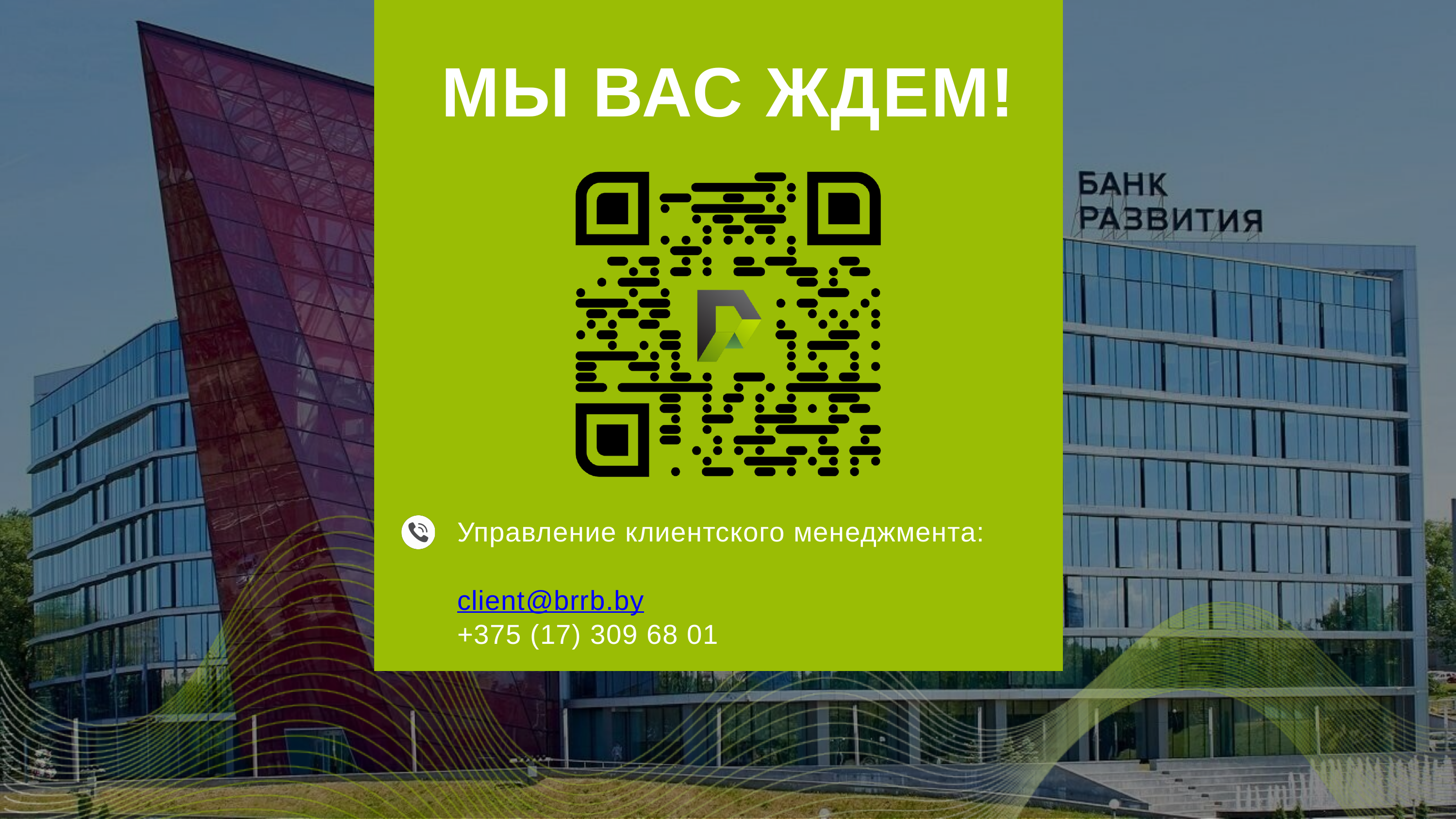

МЫ ВАС ЖДЕМ!

Управление клиентского менеджмента:

client@brrb.by
+375 (17) 309 68 01